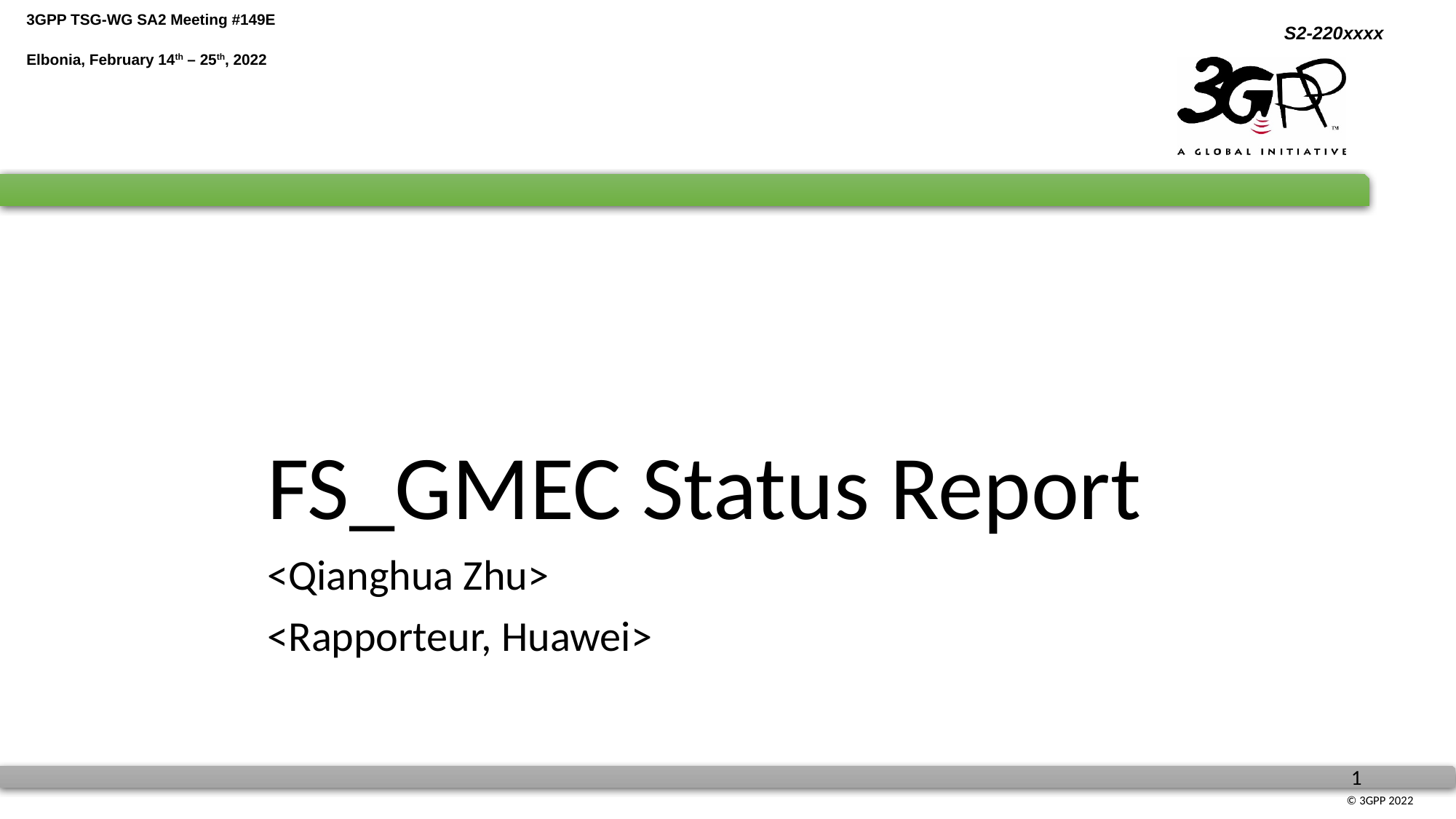

# FS_GMEC Status Report
<Qianghua Zhu>
<Rapporteur, Huawei>